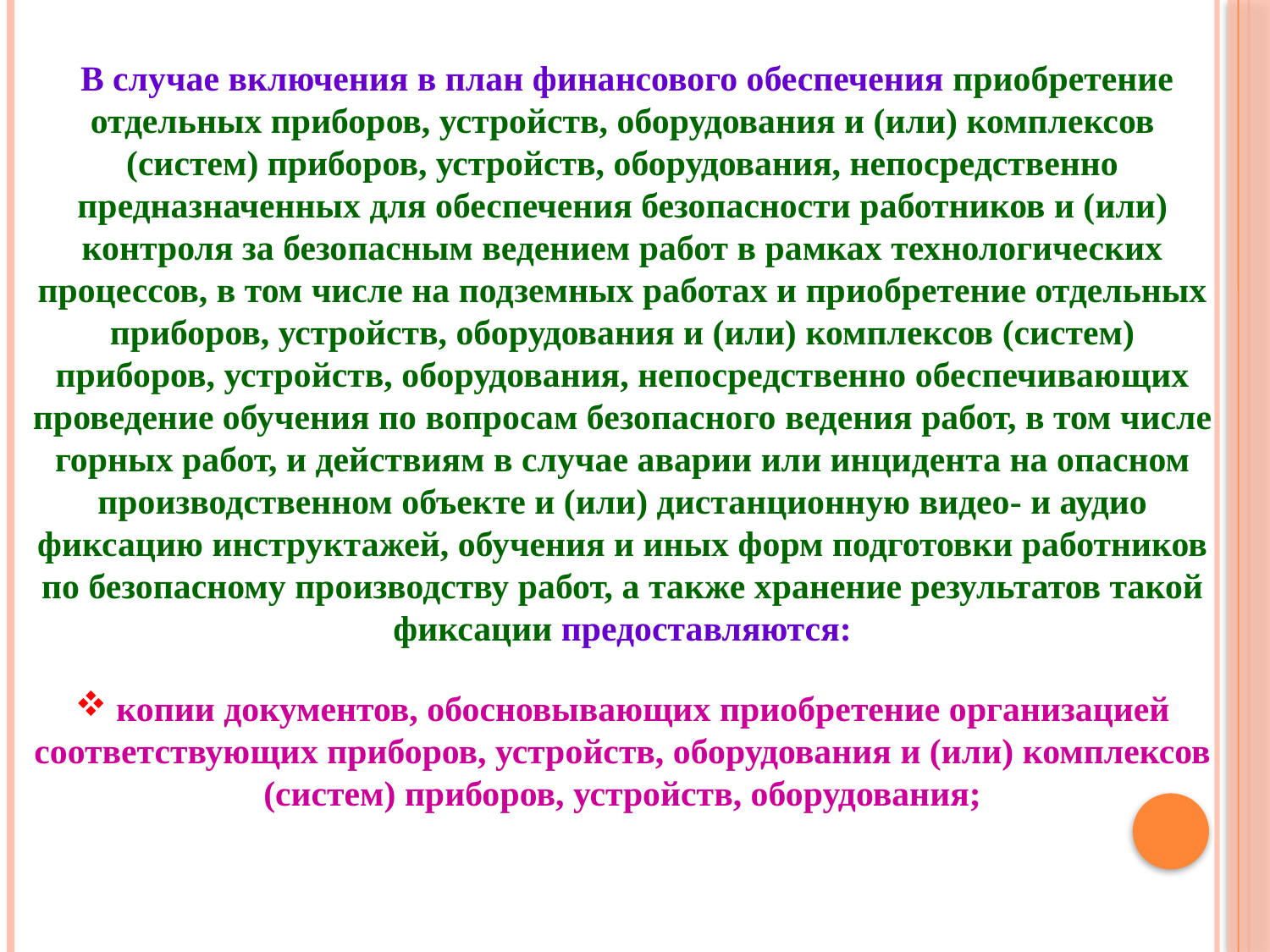

В случае включения в план финансового обеспечения приобретение отдельных приборов, устройств, оборудования и (или) комплексов (систем) приборов, устройств, оборудования, непосредственно предназначенных для обеспечения безопасности работников и (или) контроля за безопасным ведением работ в рамках технологических процессов, в том числе на подземных работах и приобретение отдельных приборов, устройств, оборудования и (или) комплексов (систем) приборов, устройств, оборудования, непосредственно обеспечивающих проведение обучения по вопросам безопасного ведения работ, в том числе горных работ, и действиям в случае аварии или инцидента на опасном производственном объекте и (или) дистанционную видео- и аудио фиксацию инструктажей, обучения и иных форм подготовки работников по безопасному производству работ, а также хранение результатов такой фиксации предоставляются:

 копии документов, обосновывающих приобретение организацией соответствующих приборов, устройств, оборудования и (или) комплексов (систем) приборов, устройств, оборудования;